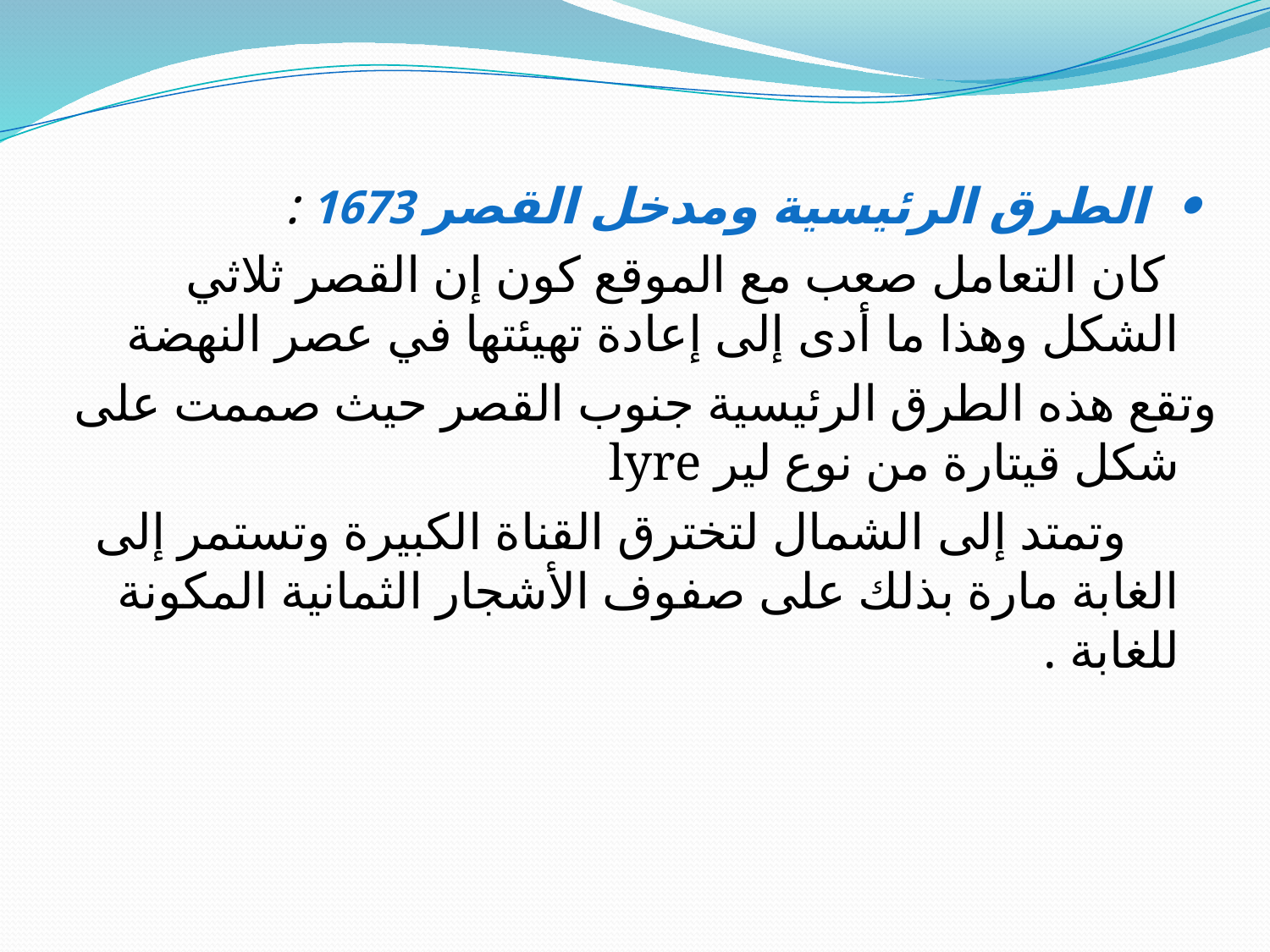

•  الطرق الرئيسية ومدخل القصر 1673 :
	    كان التعامل صعب مع الموقع كون إن القصر ثلاثي الشكل وهذا ما أدى إلى إعادة تهيئتها في عصر النهضة
وتقع هذه الطرق الرئيسية جنوب القصر حيث صممت على شكل قيتارة من نوع لير lyre
       وتمتد إلى الشمال لتخترق القناة الكبيرة وتستمر إلى الغابة مارة بذلك على صفوف الأشجار الثمانية المكونة للغابة .